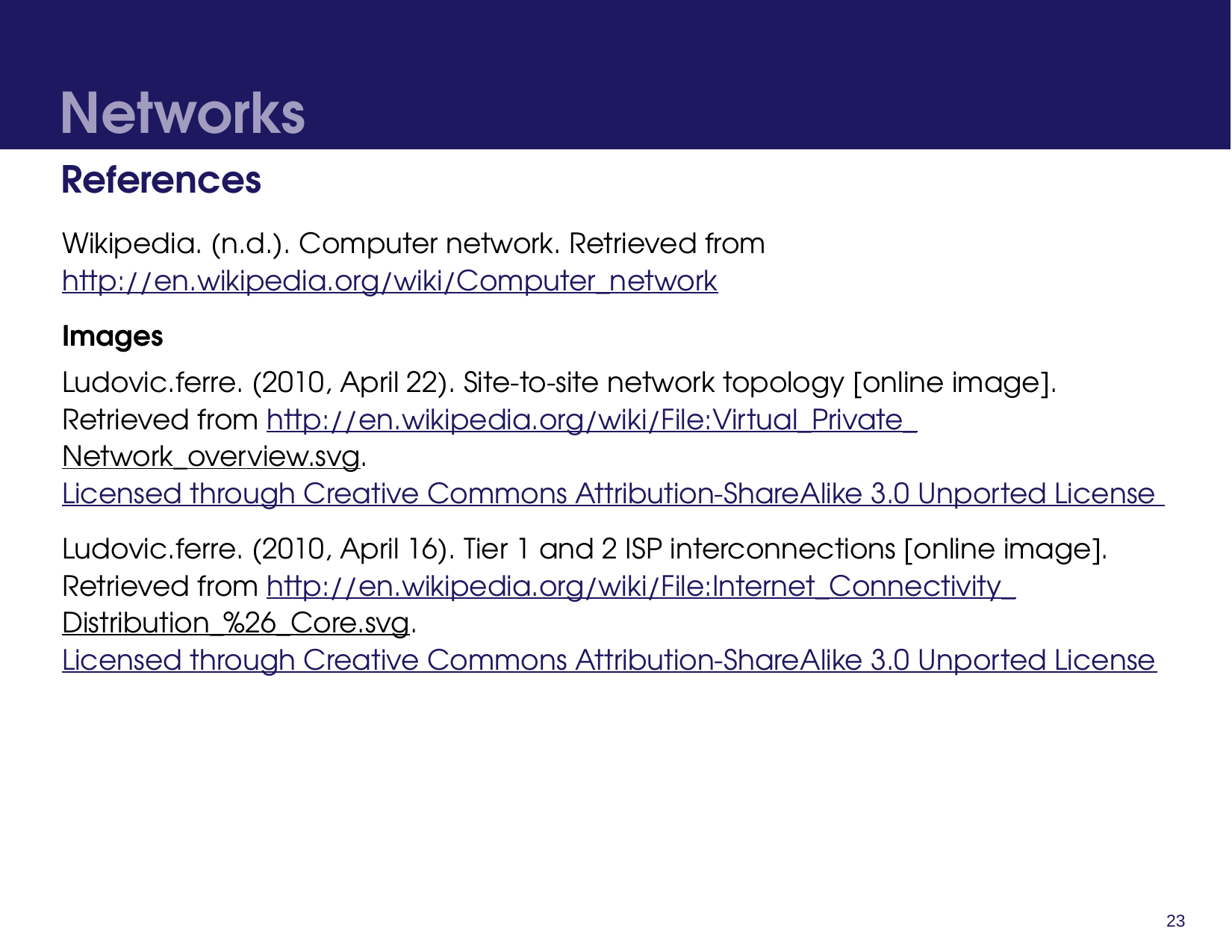

# Networks
References

Wikipedia. (n.d.). Computer network. Retrieved from http://en.wikipedia.org/wiki/Computer_network
Images
Ludovic.ferre. (2010, April 22). Site-to-site network topology [online image]. Retrieved from http://en.wikipedia.org/wiki/File:Virtual_Private_
Network_overview.svg. Licensed through Creative Commons Attribution-ShareAlike 3.0 Unported License
Ludovic.ferre. (2010, April 16). Tier 1 and 2 ISP interconnections [online image]. Retrieved from http://en.wikipedia.org/wiki/File:Internet_Connectivity_
Distribution_%26_Core.svg. Licensed through Creative Commons Attribution-ShareAlike 3.0 Unported License

23